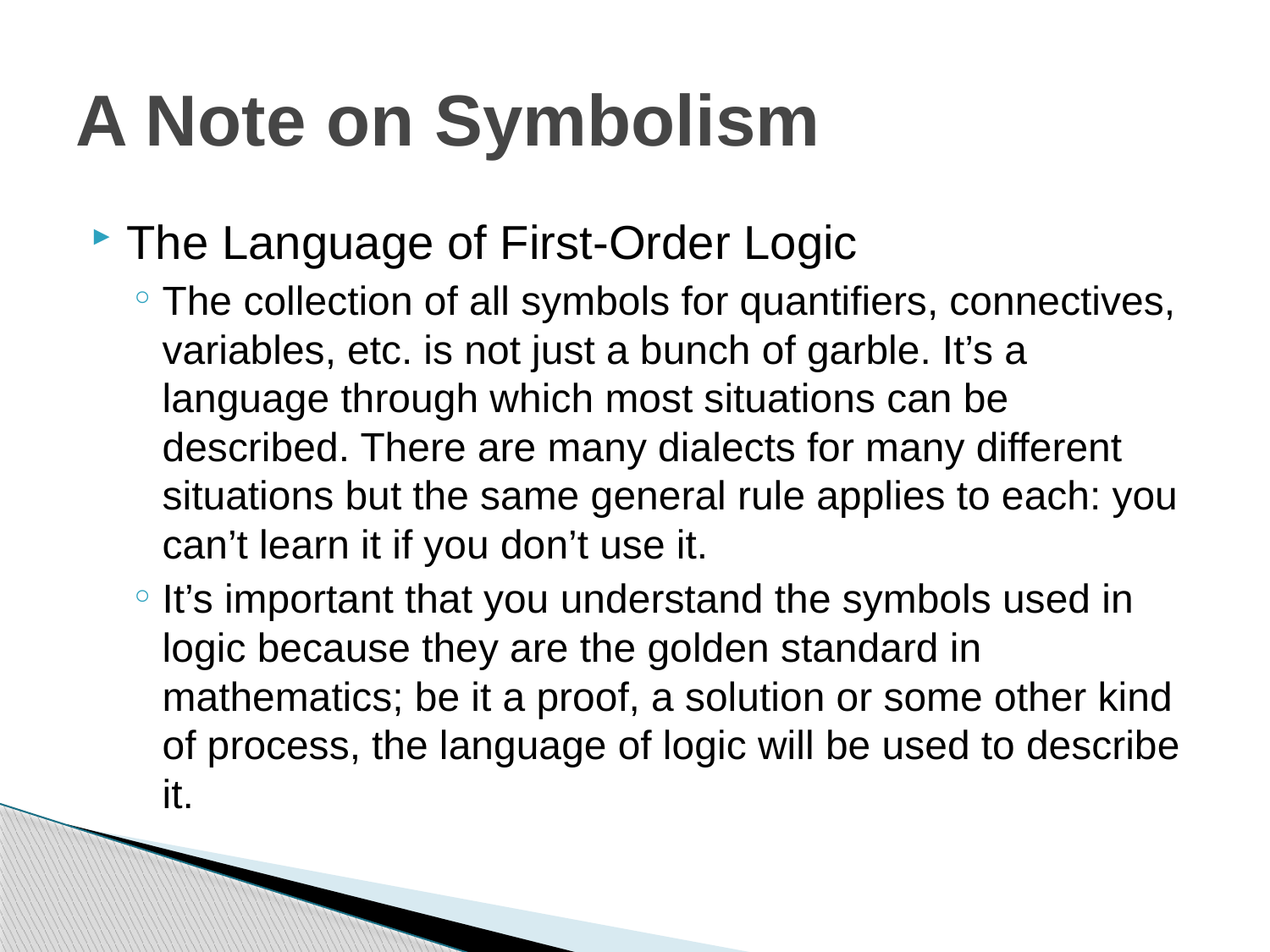

# A Note on Symbolism
The Language of First-Order Logic
The collection of all symbols for quantifiers, connectives, variables, etc. is not just a bunch of garble. It’s a language through which most situations can be described. There are many dialects for many different situations but the same general rule applies to each: you can’t learn it if you don’t use it.
It’s important that you understand the symbols used in logic because they are the golden standard in mathematics; be it a proof, a solution or some other kind of process, the language of logic will be used to describe it.